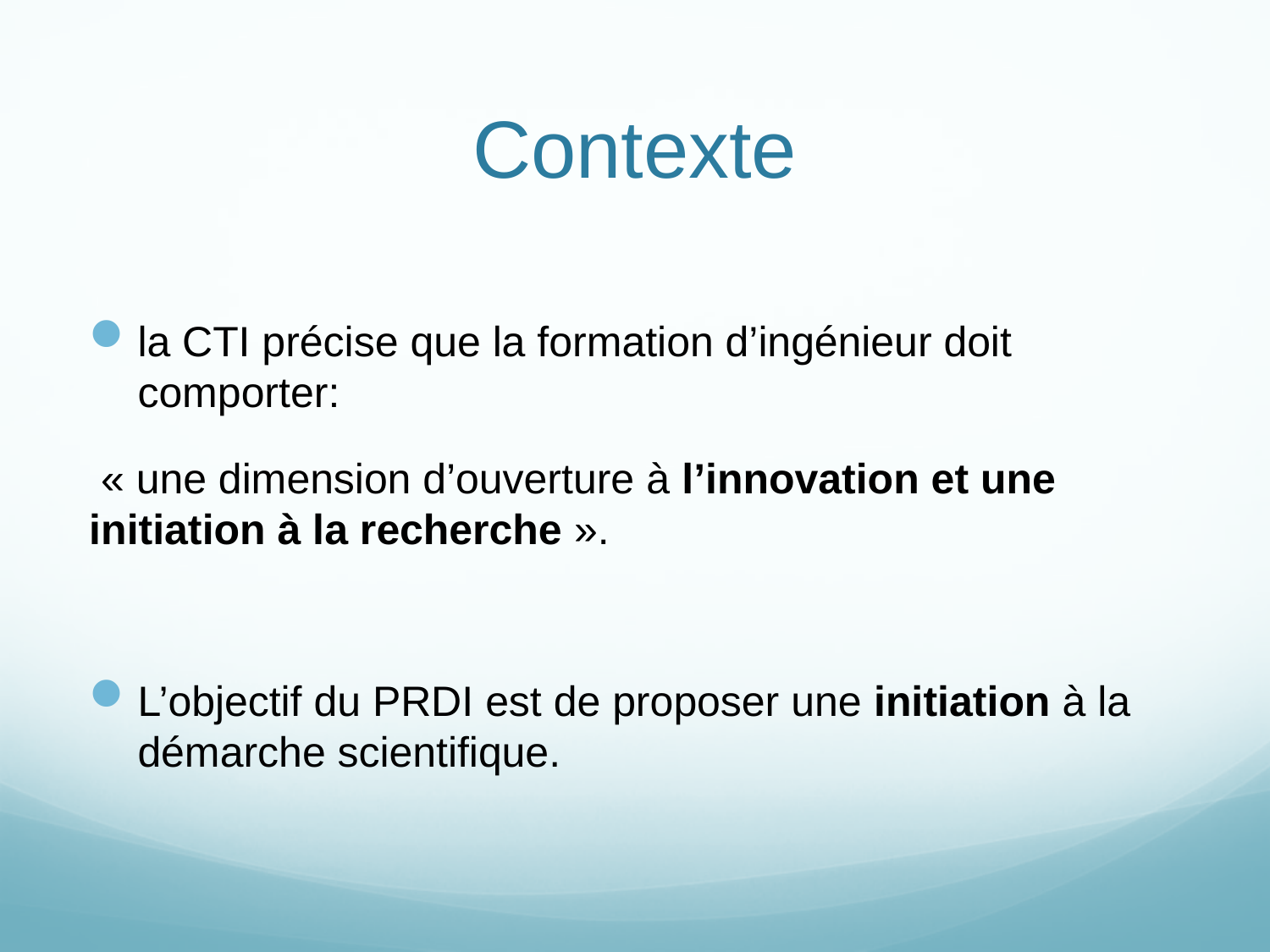

# Contexte

la CTI précise que la formation d’ingénieur doit comporter:
 « une dimension d’ouverture à l’innovation et une initiation à la recherche ».

L’objectif du PRDI est de proposer une initiation à la démarche scientifique.